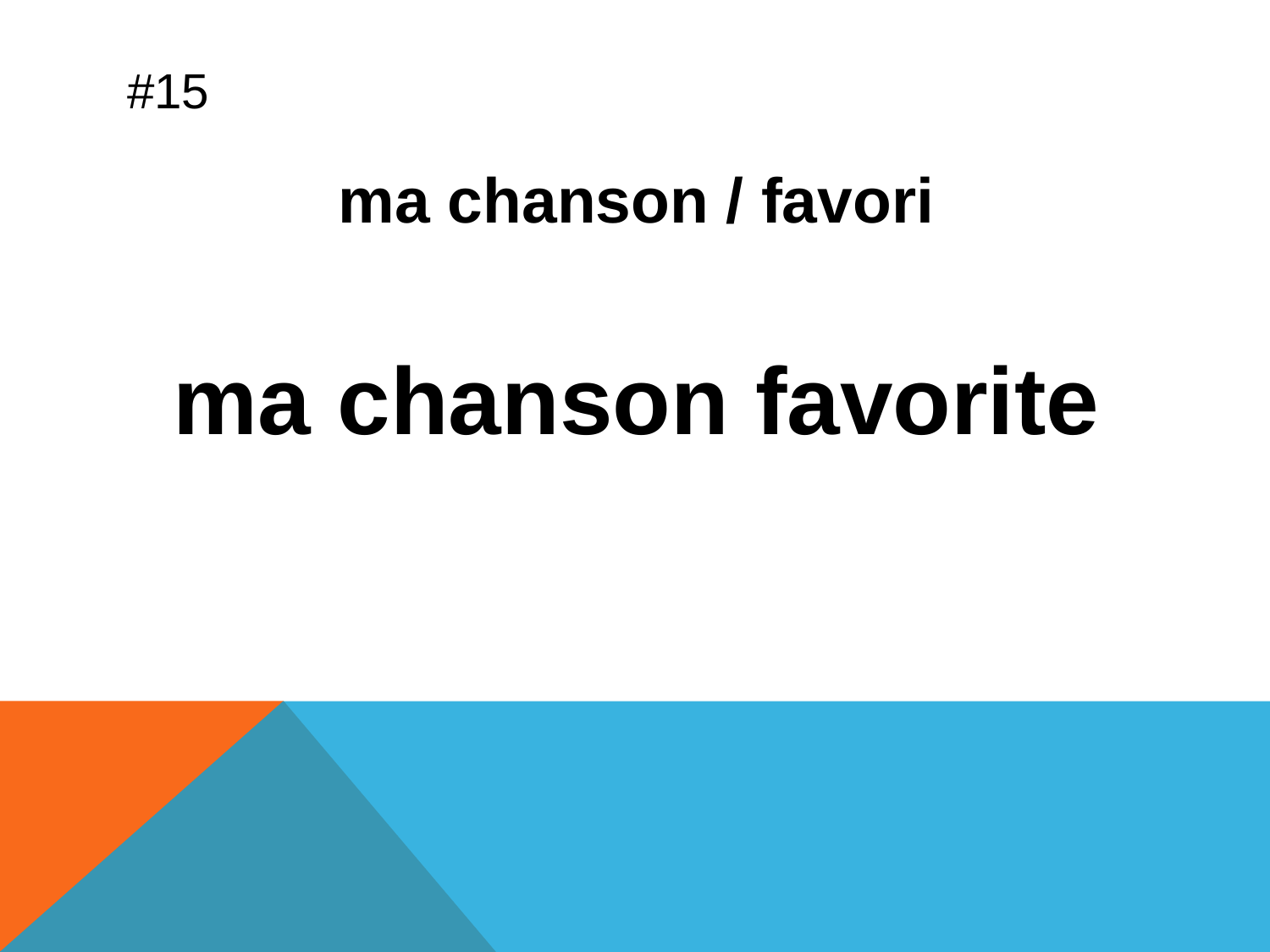

# #15
ma chanson / favori

ma chanson favorite